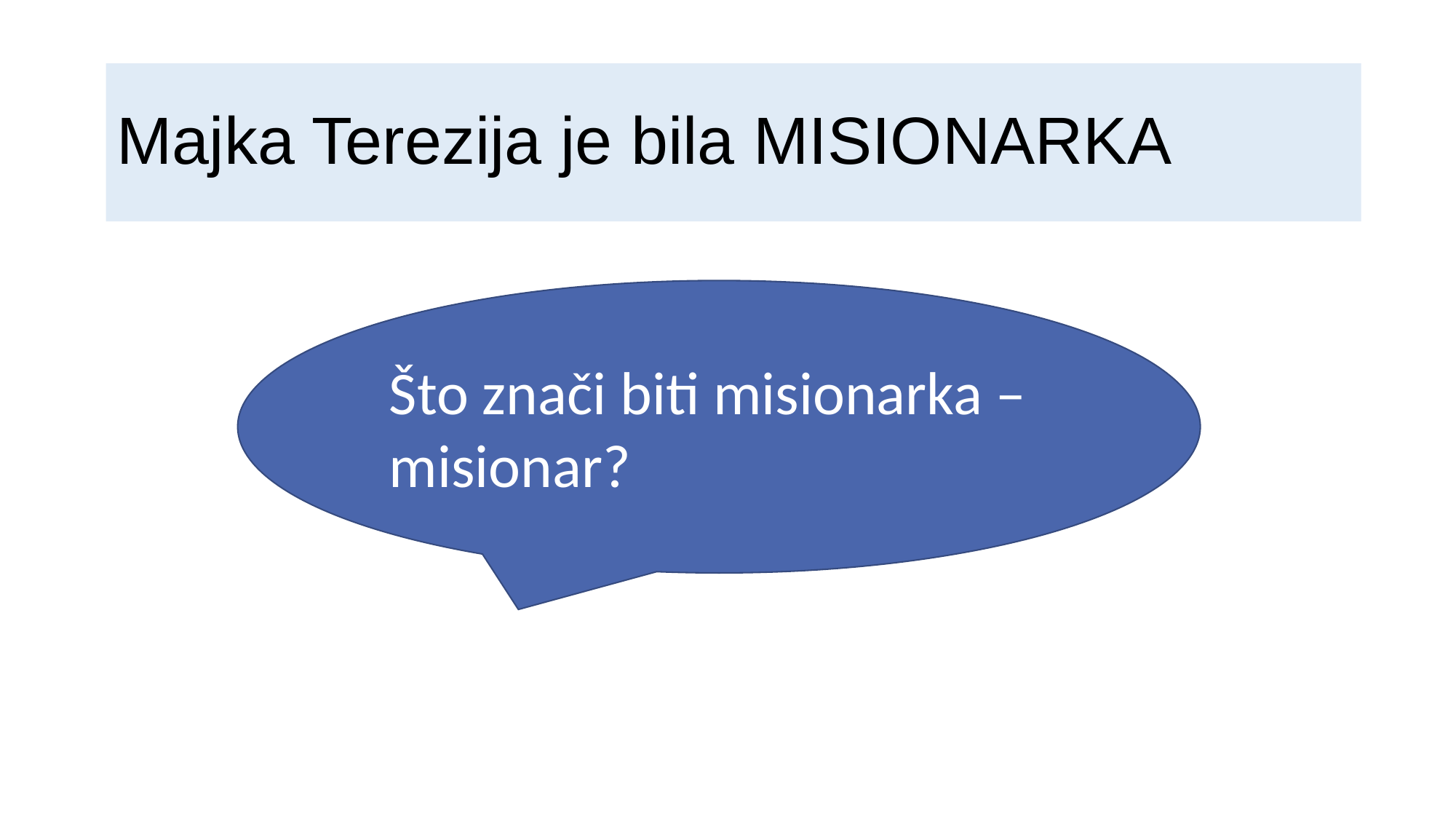

# Majka Terezija je bila MISIONARKA

Što znači biti misionarka –misionar?